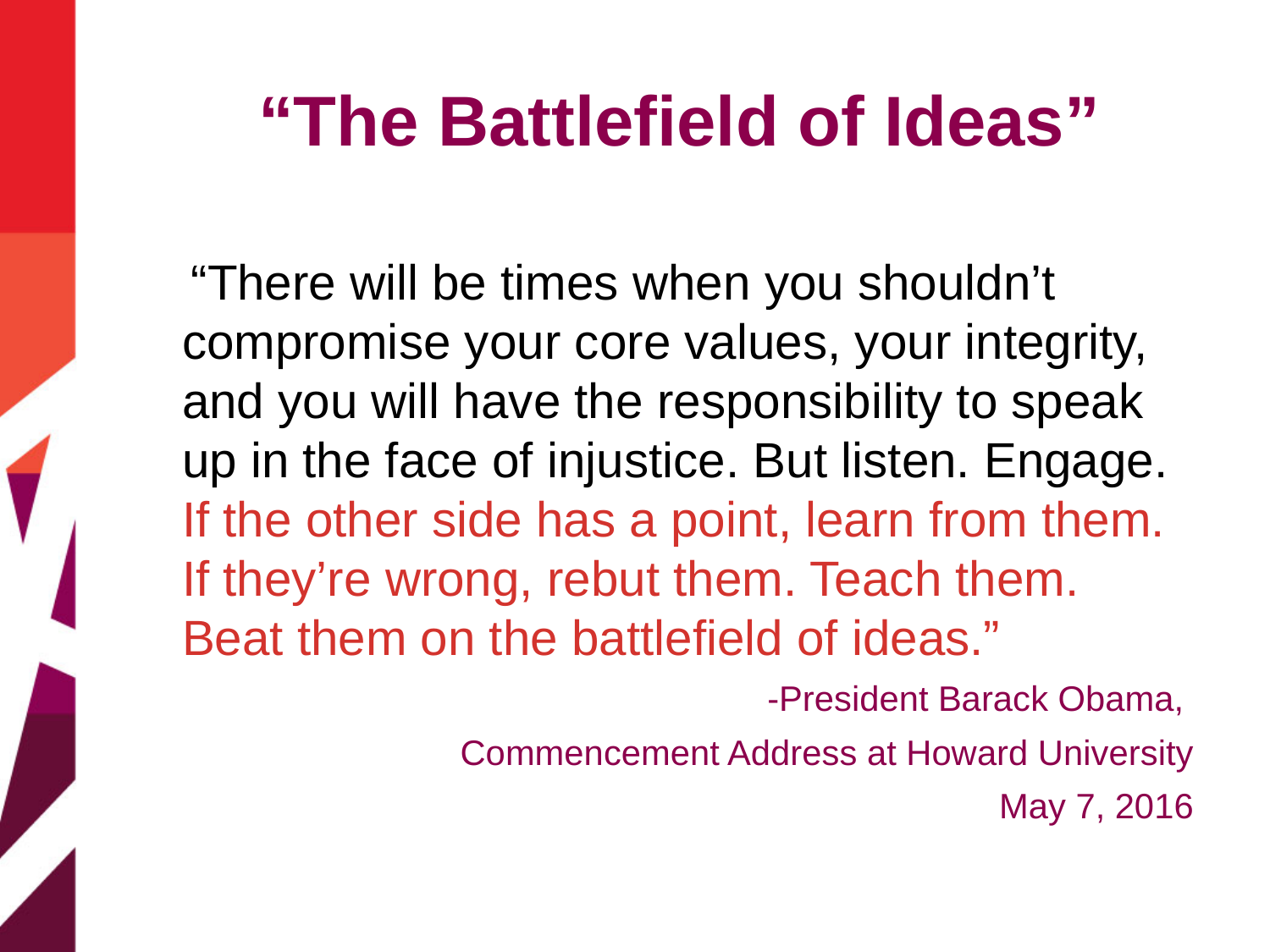

# “The Battlefield of Ideas”
“There will be times when you shouldn’t compromise your core values, your integrity, and you will have the responsibility to speak up in the face of injustice. But listen. Engage. If the other side has a point, learn from them. If they’re wrong, rebut them. Teach them. Beat them on the battlefield of ideas.”
-President Barack Obama,
Commencement Address at Howard University
May 7, 2016